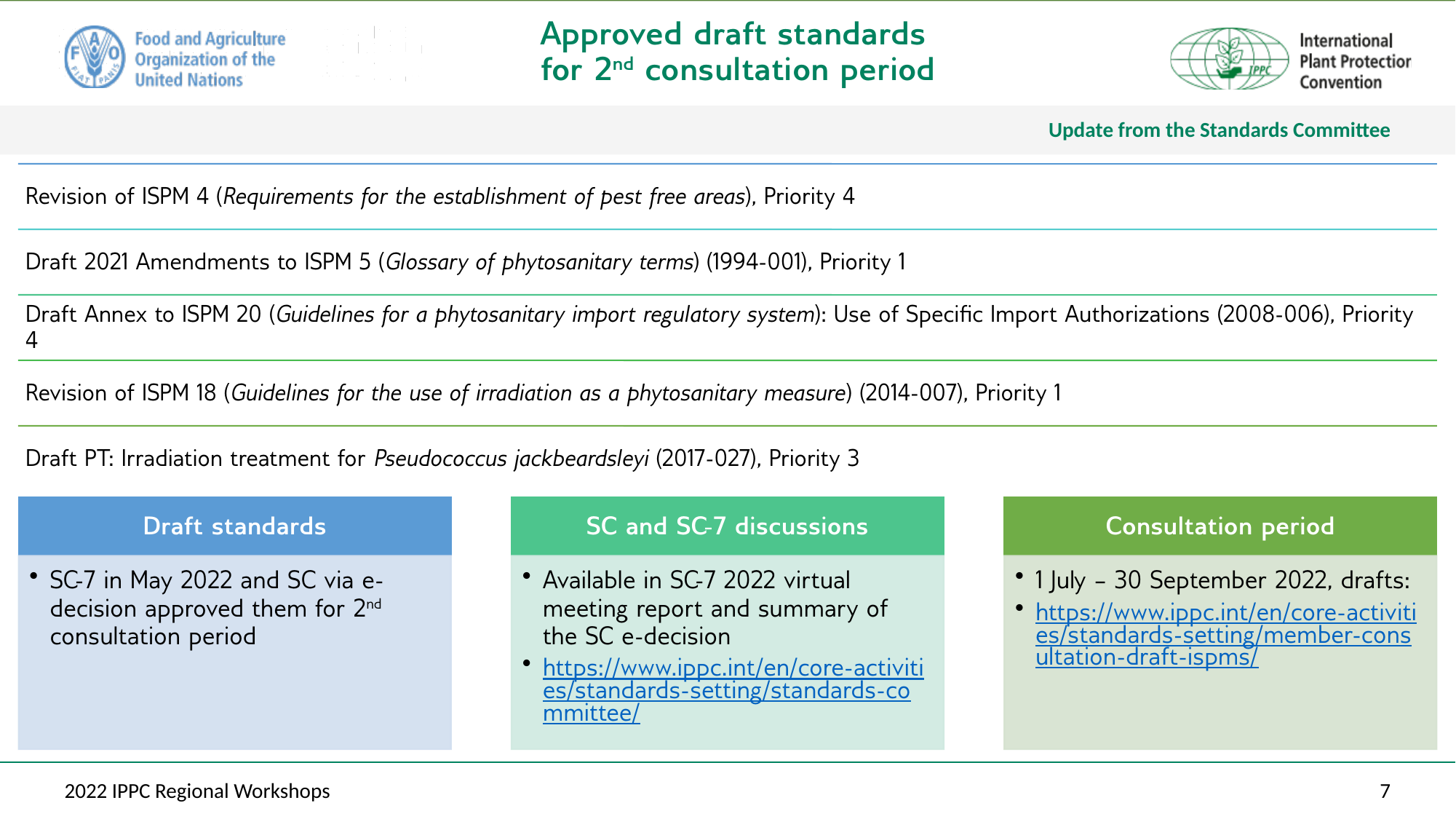

# Approved draft standards for 2nd consultation period
Revision of ISPM 4 (Requirements for the establishment of pest free areas), Priority 4
Draft 2021 Amendments to ISPM 5 (Glossary of phytosanitary terms) (1994-001), Priority 1
Draft Annex to ISPM 20 (Guidelines for a phytosanitary import regulatory system): Use of Specific Import Authorizations (2008-006), Priority 4
Revision of ISPM 18 (Guidelines for the use of irradiation as a phytosanitary measure) (2014-007), Priority 1
Draft PT: Irradiation treatment for Pseudococcus jackbeardsleyi (2017-027), Priority 3
Draft standards
SC-7 in May 2022 and SC via e-decision approved them for 2nd consultation period
SC and SC-7 discussions
Available in SC-7 2022 virtual meeting report and summary of the SC e-decision
https://www.ippc.int/en/core-activities/standards-setting/standards-committee/
Consultation period
1 July – 30 September 2022, drafts:
https://www.ippc.int/en/core-activities/standards-setting/member-consultation-draft-ispms/